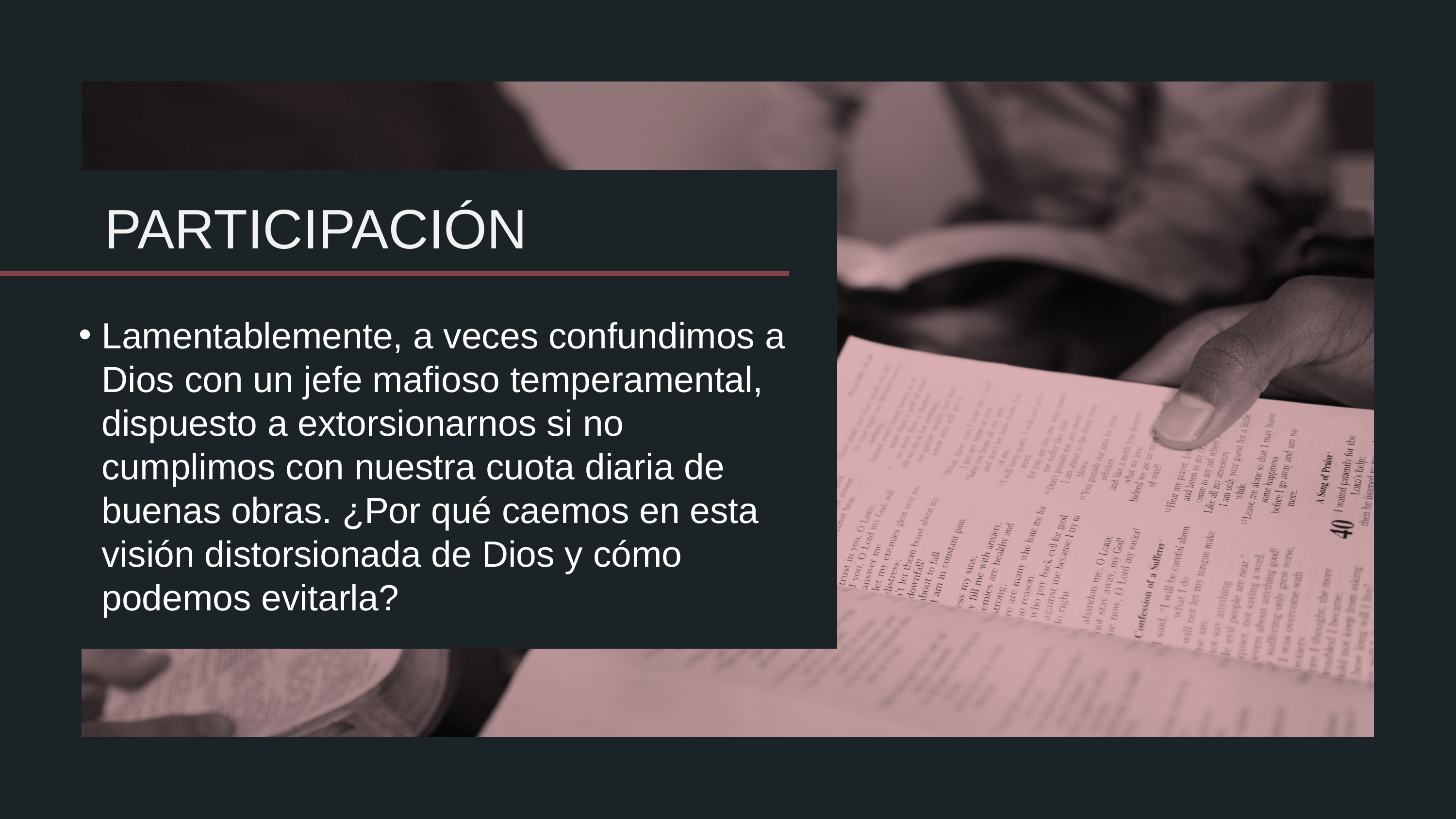

Lamentablemente, a veces confundimos a Dios con un jefe mafioso temperamental, dispuesto a extorsionarnos si no cumplimos con nuestra cuota diaria de buenas obras. ¿Por qué caemos en esta visión distorsionada de Dios y cómo podemos evitarla?